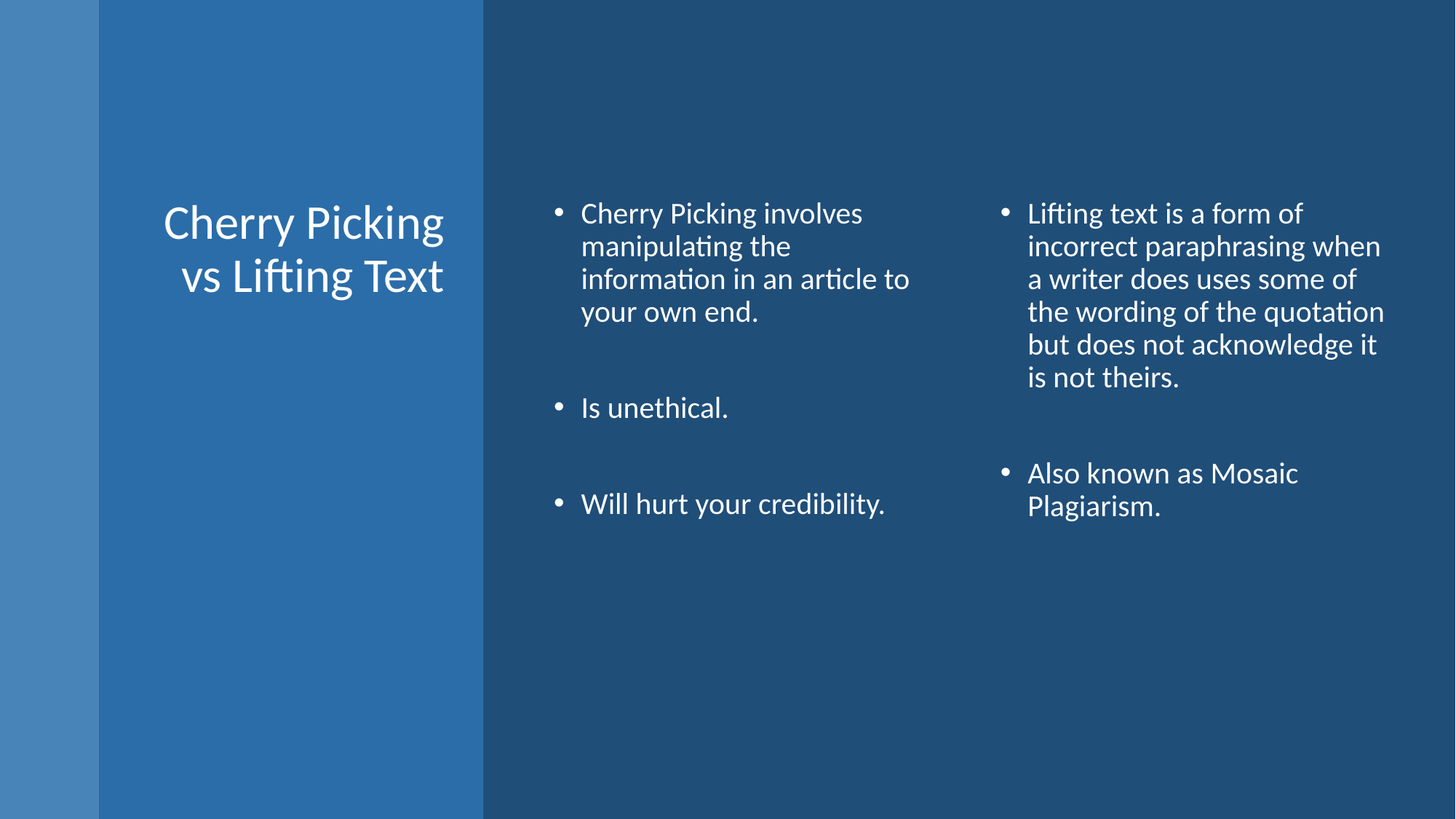

# Cherry Picking vs Lifting Text
Cherry Picking involves manipulating the information in an article to your own end.

Is unethical.

Will hurt your credibility.
Lifting text is a form of incorrect paraphrasing when a writer does uses some of the wording of the quotation but does not acknowledge it is not theirs.

Also known as Mosaic Plagiarism.